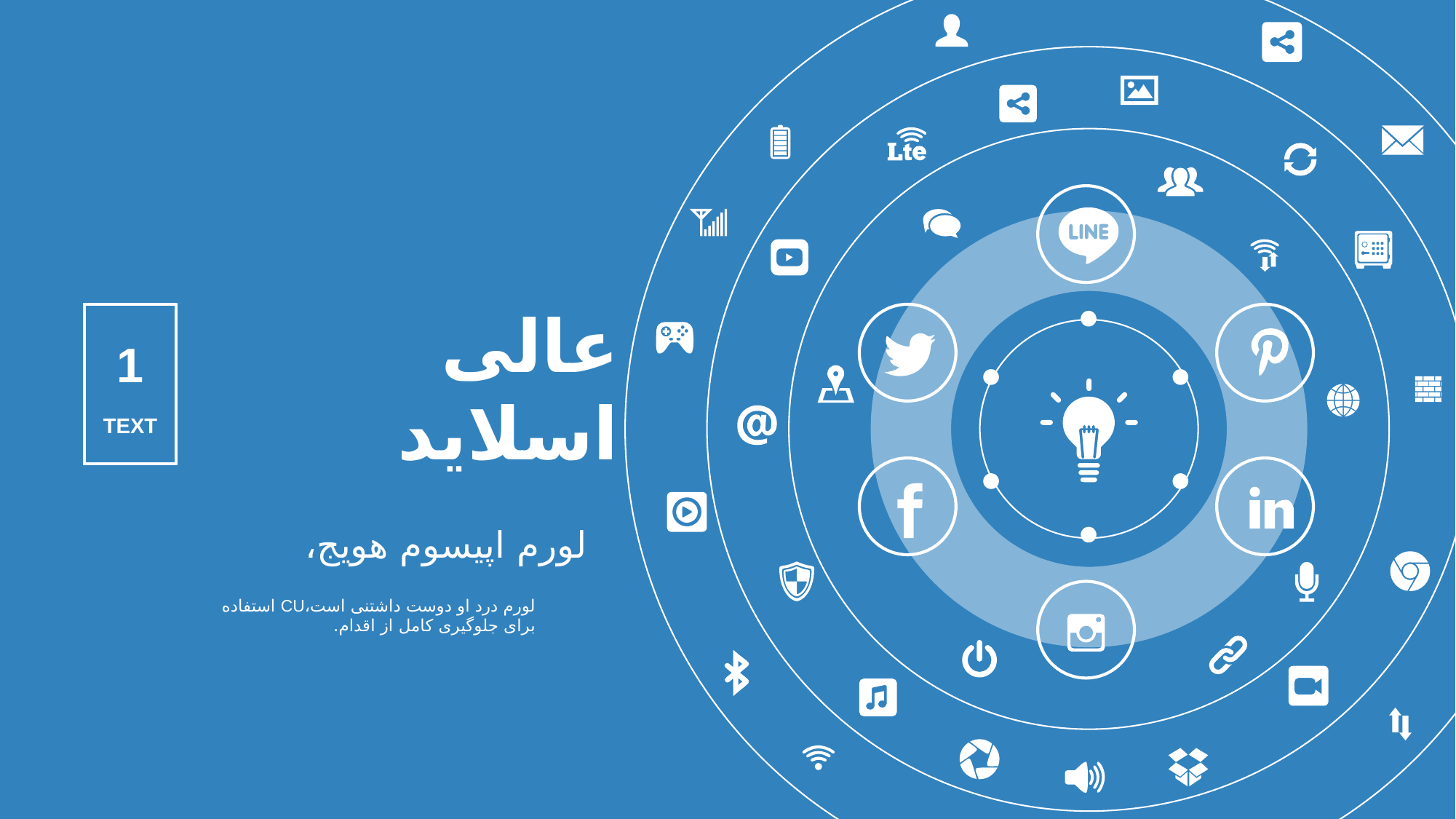

1

عالی اسلاید

TEXT

لورم اپیسوم هویج،

لورم درد او دوست داشتنی است،CU استفاده برای جلوگیری کامل از اقدام.